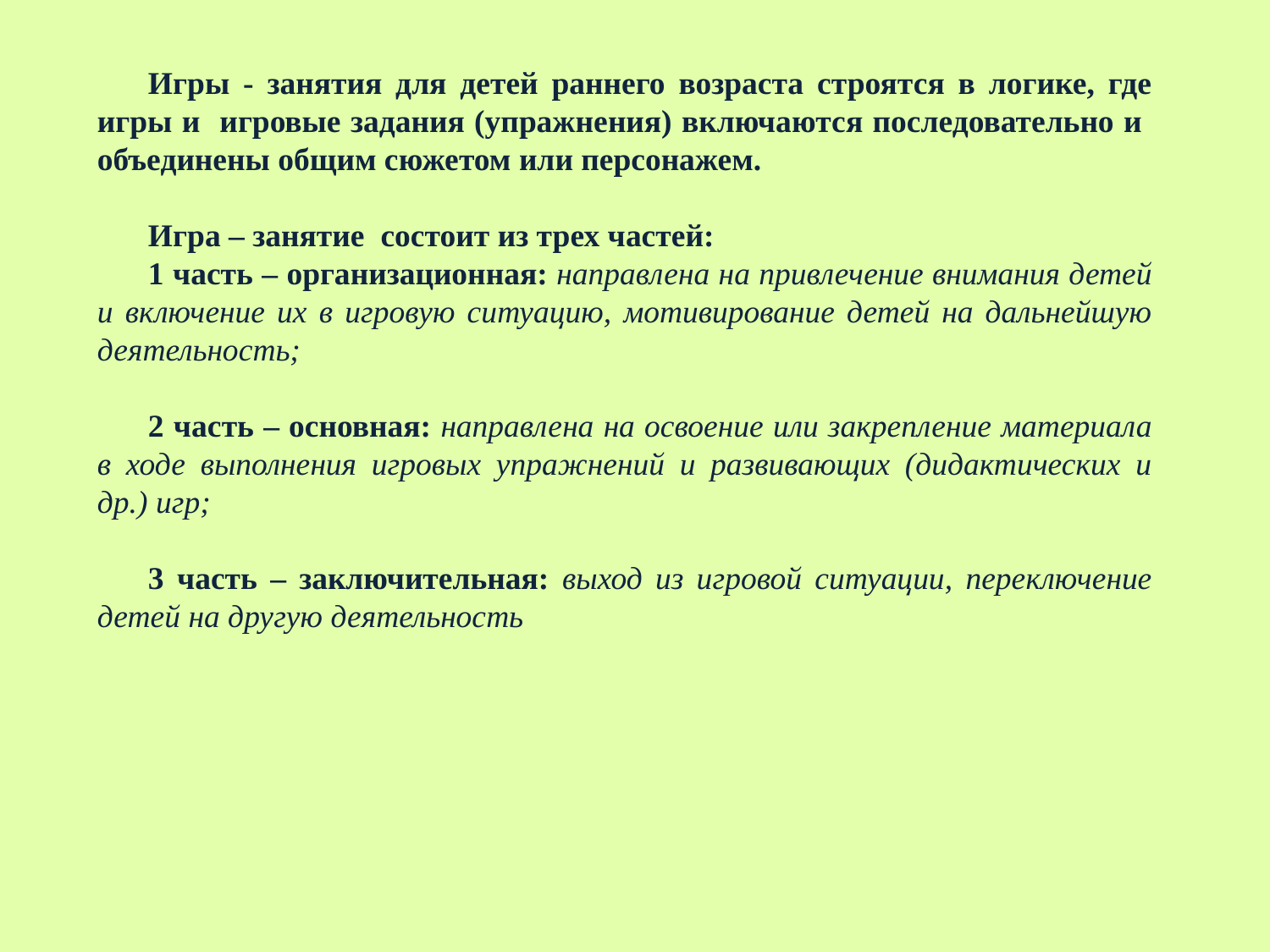

Игры - занятия для детей раннего возраста строятся в логике, где игры и  игровые задания (упражнения) включаются последовательно и  объединены общим сюжетом или персонажем.

Игра – занятие  состоит из трех частей:
1 часть – организационная: направлена на привлечение внимания детей и включение их в игровую ситуацию, мотивирование детей на дальнейшую деятельность;

2 часть – основная: направлена на освоение или закрепление материала в ходе выполнения игровых упражнений и развивающих (дидактических и др.) игр;

3 часть – заключительная: выход из игровой ситуации, переключение детей на другую деятельность